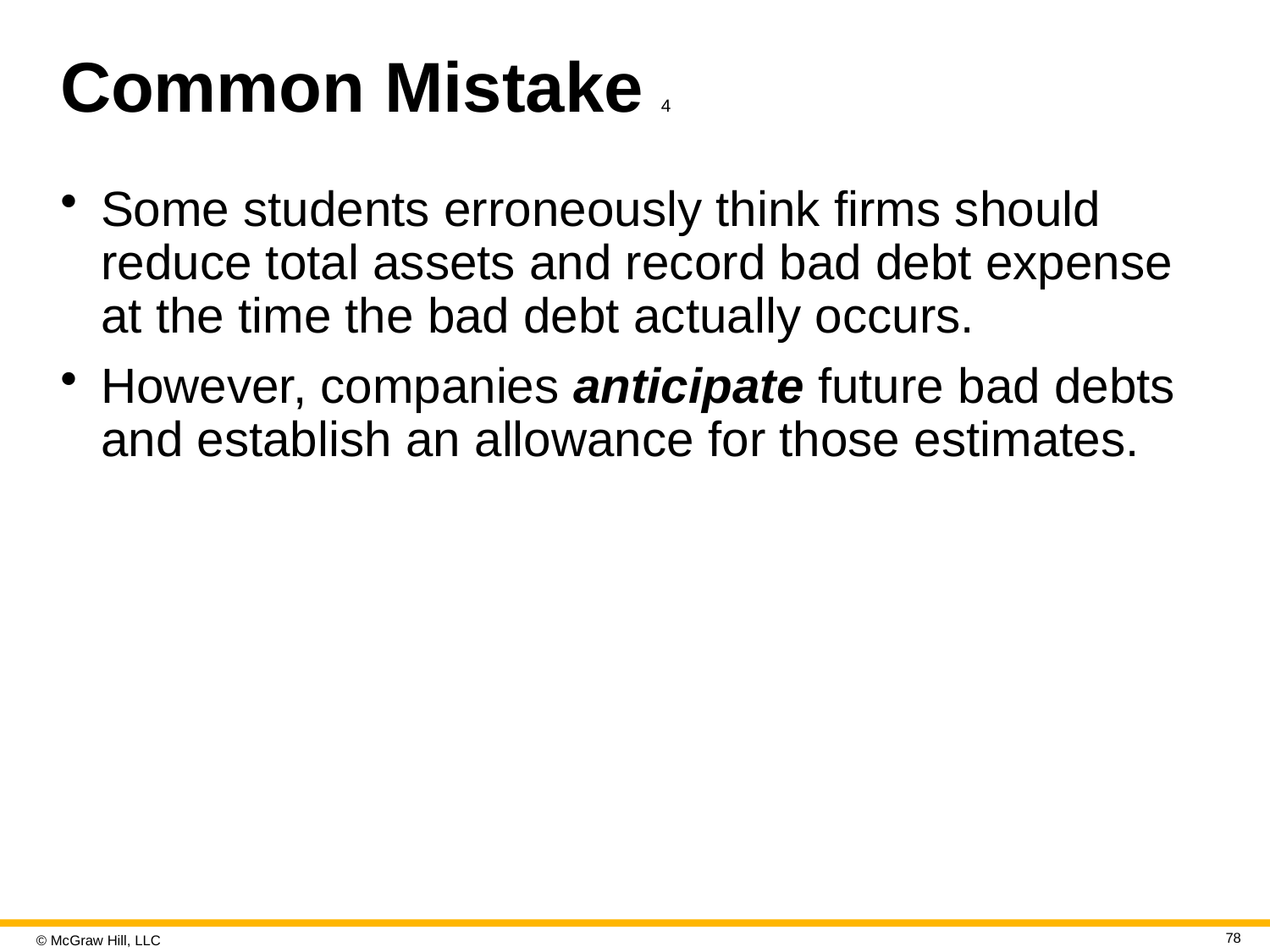

# Common Mistake 4
Some students erroneously think firms should reduce total assets and record bad debt expense at the time the bad debt actually occurs.
However, companies anticipate future bad debts and establish an allowance for those estimates.
78